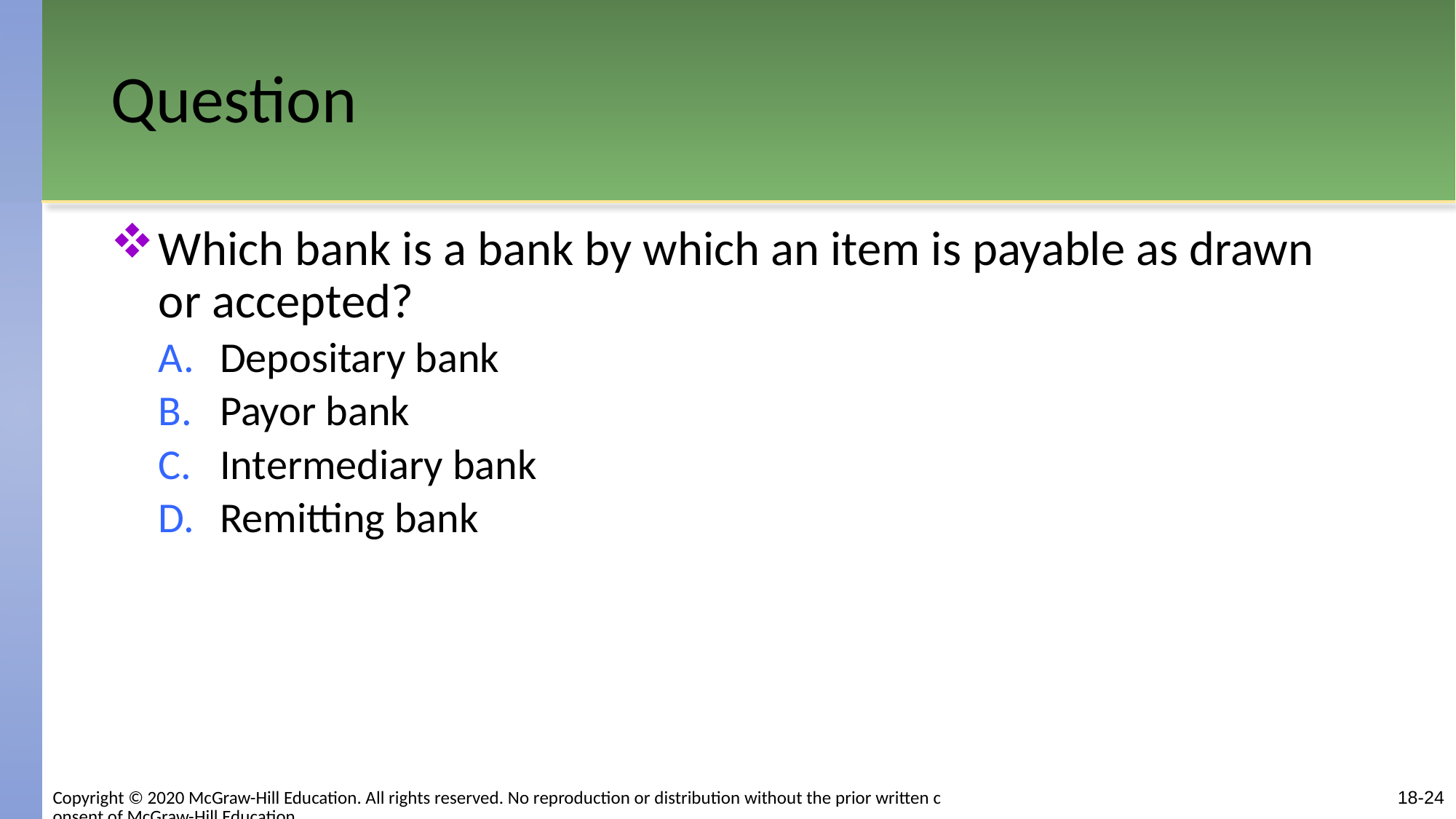

# Question
Which bank is a bank by which an item is payable as drawn or accepted?
Depositary bank
Payor bank
Intermediary bank
Remitting bank
Copyright © 2020 McGraw-Hill Education. All rights reserved. No reproduction or distribution without the prior written consent of McGraw-Hill Education.
18-24